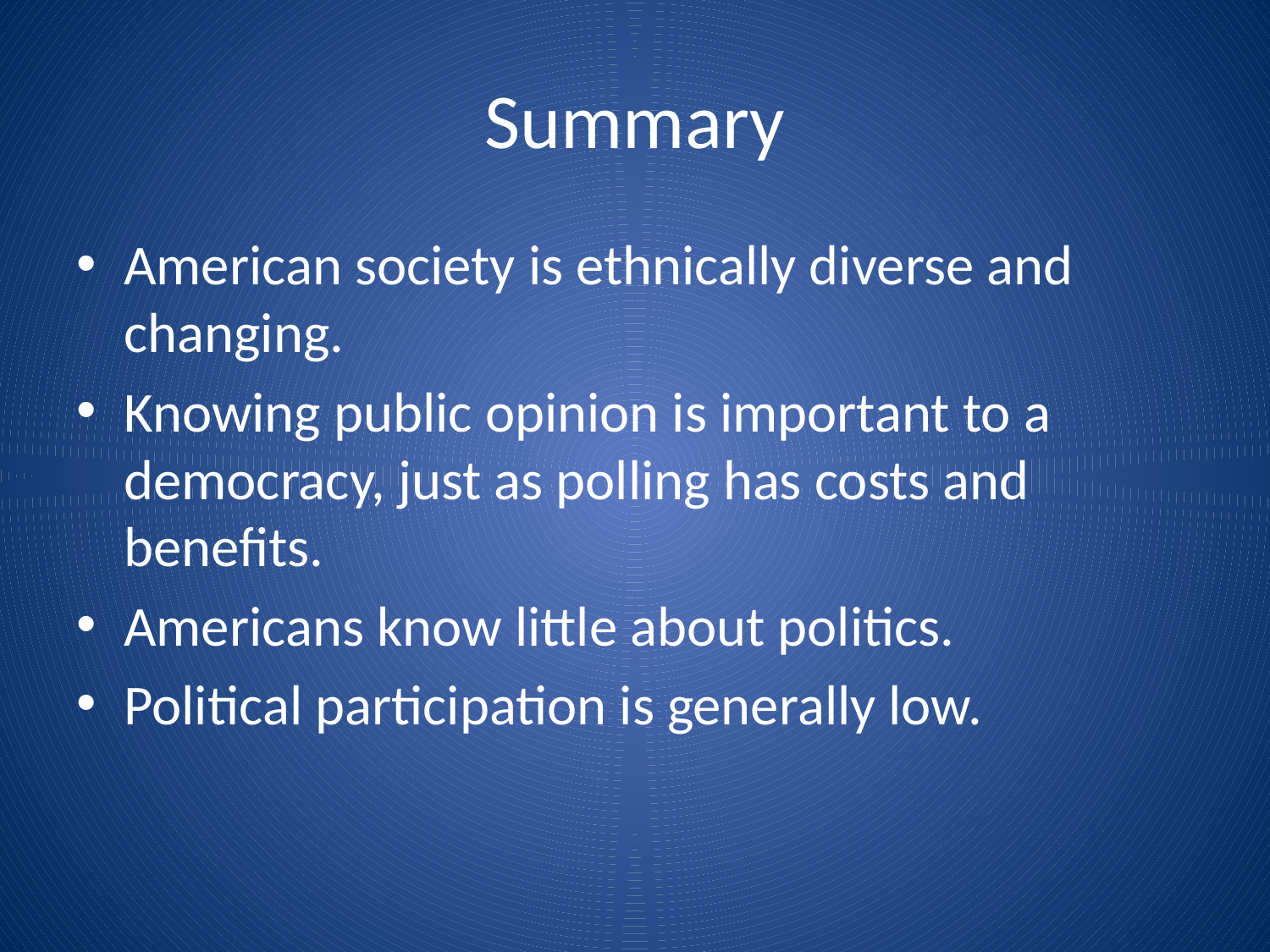

# Summary
American society is ethnically diverse and changing.
Knowing public opinion is important to a democracy, just as polling has costs and benefits.
Americans know little about politics.
Political participation is generally low.